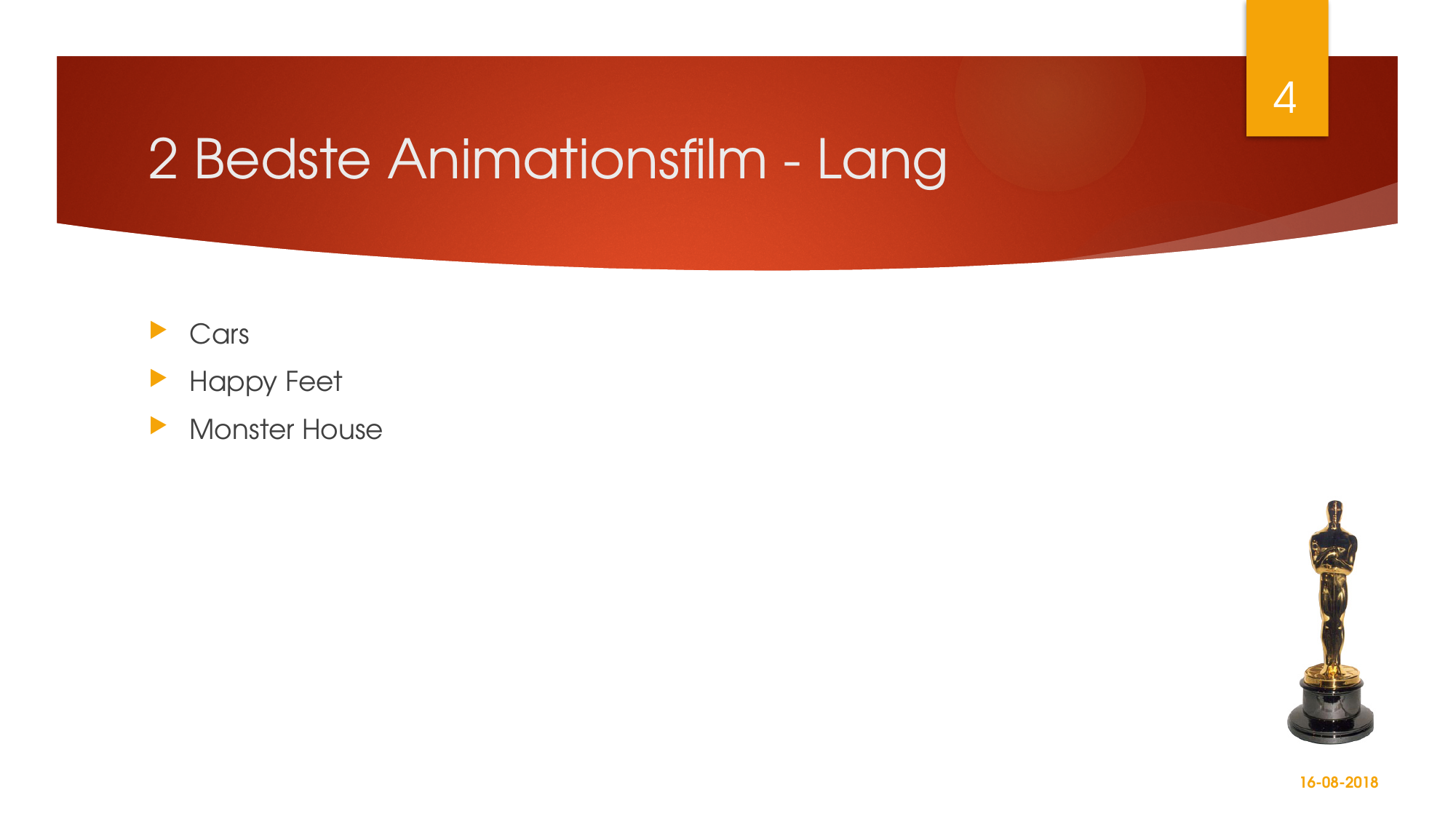

4
# 2 Bedste Animationsfilm - Lang
Cars
Happy Feet
Monster House
16-08-2018